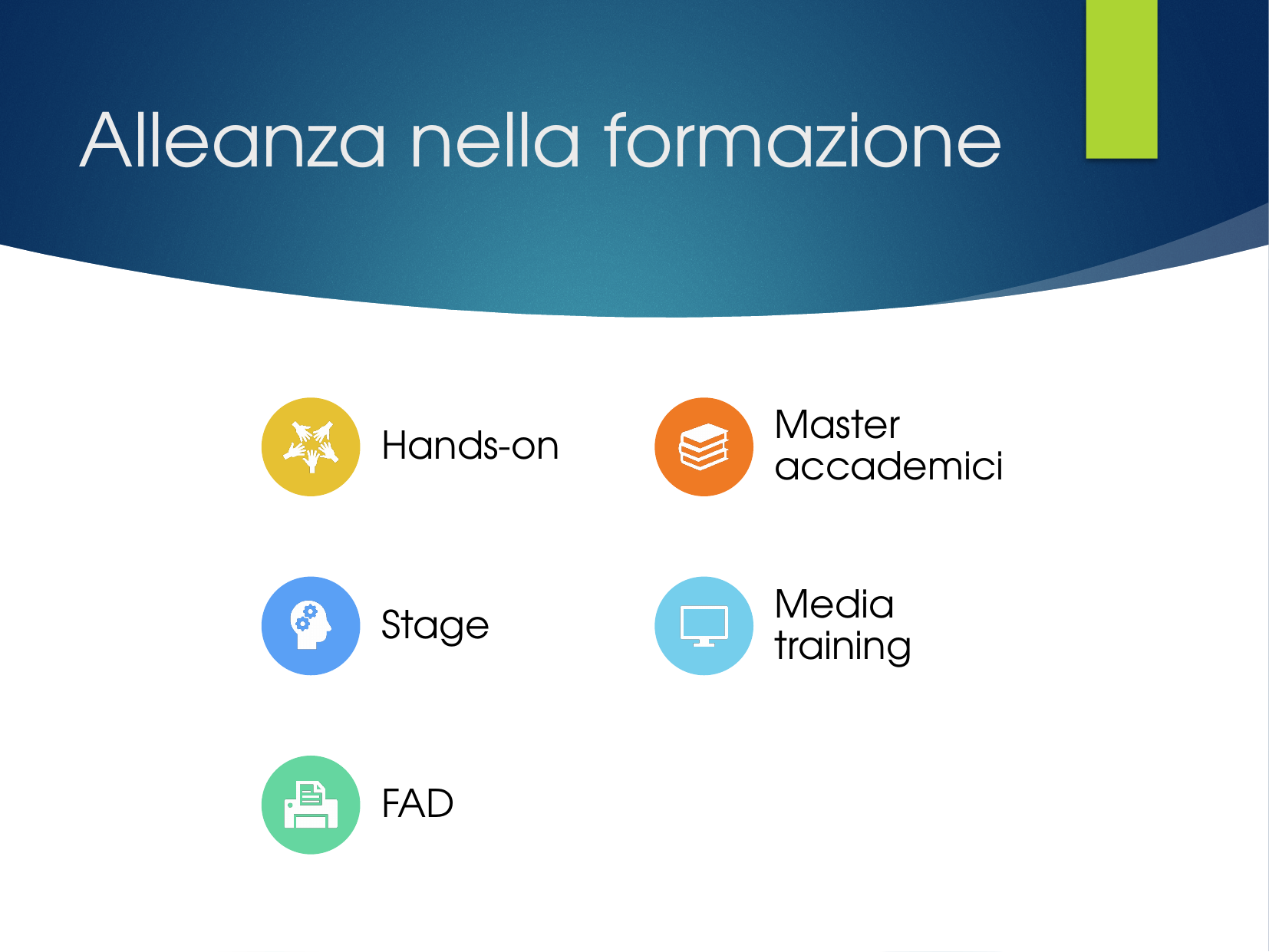

# Alleanza nella formazione

Hands-on
Master accademici
Stage
Media training
FAD